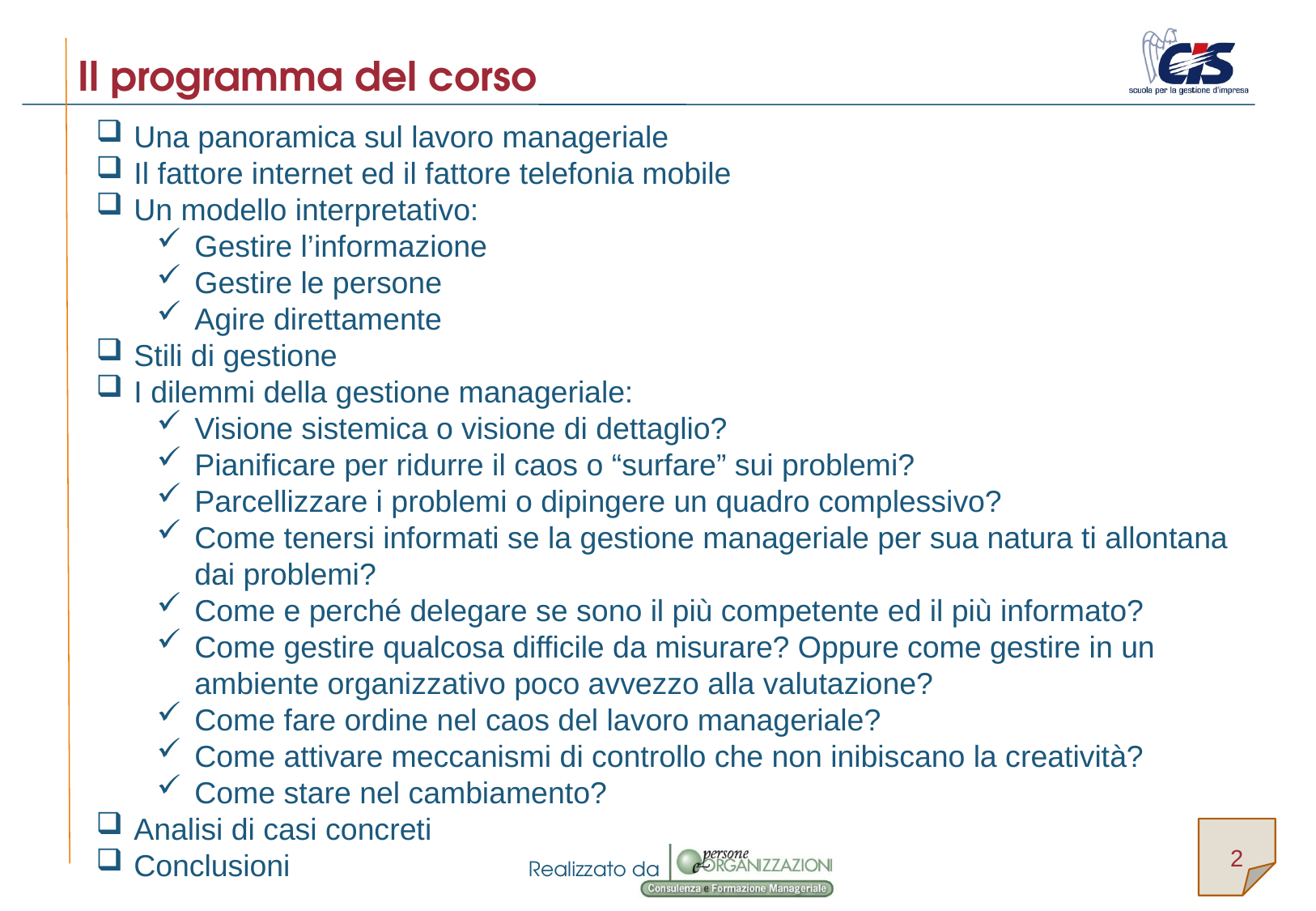

# Il programma del corso
Una panoramica sul lavoro manageriale
Il fattore internet ed il fattore telefonia mobile
Un modello interpretativo:
Gestire l’informazione
Gestire le persone
Agire direttamente
Stili di gestione
I dilemmi della gestione manageriale:
Visione sistemica o visione di dettaglio?
Pianificare per ridurre il caos o “surfare” sui problemi?
Parcellizzare i problemi o dipingere un quadro complessivo?
Come tenersi informati se la gestione manageriale per sua natura ti allontana dai problemi?
Come e perché delegare se sono il più competente ed il più informato?
Come gestire qualcosa difficile da misurare? Oppure come gestire in un ambiente organizzativo poco avvezzo alla valutazione?
Come fare ordine nel caos del lavoro manageriale?
Come attivare meccanismi di controllo che non inibiscano la creatività?
Come stare nel cambiamento?
Analisi di casi concreti
Conclusioni
2